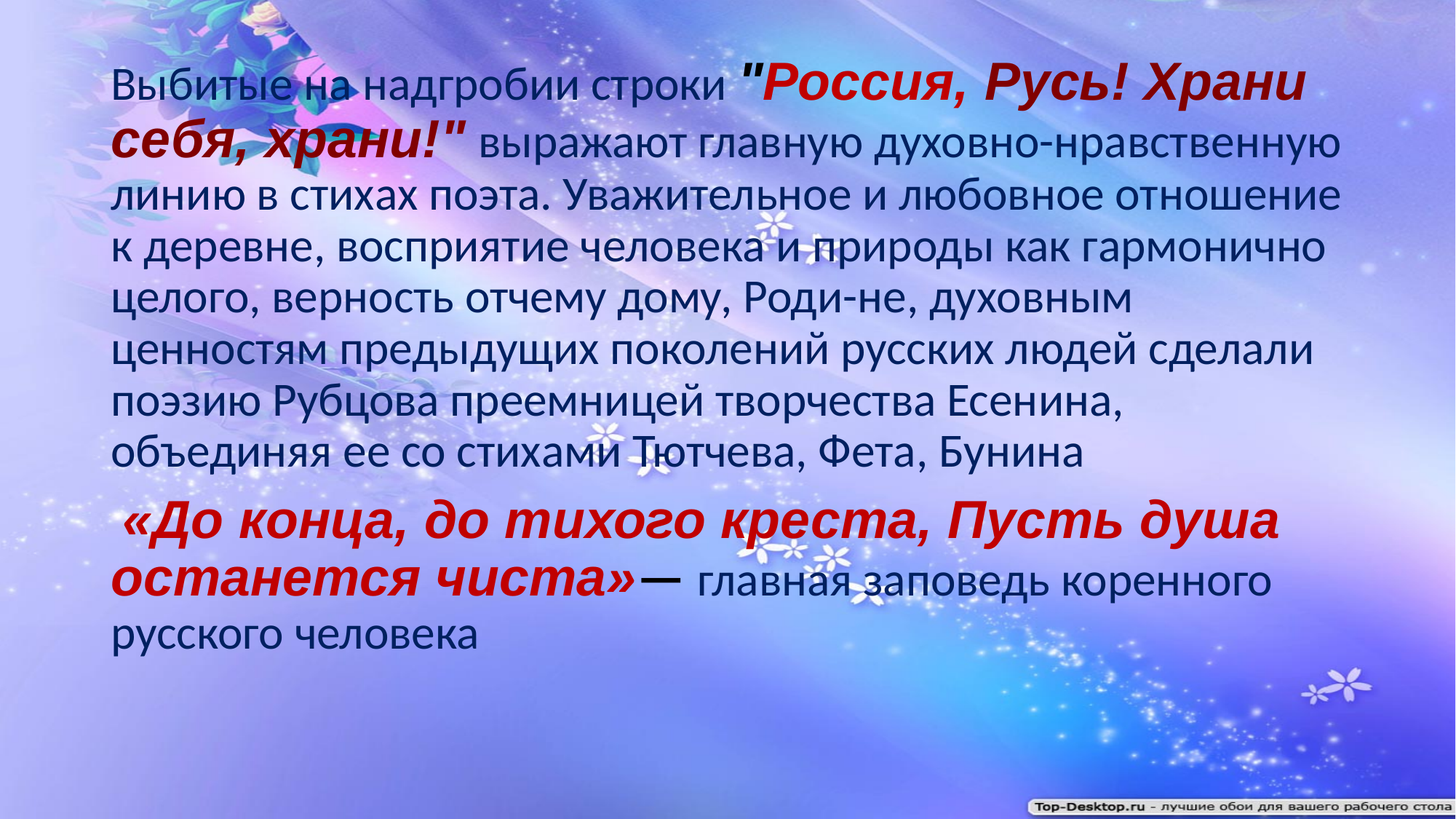

Выбитые на надгробии строки "Россия, Русь! Храни себя, храни!" выражают главную духовно-нравственную линию в стихах поэта. Уважительное и любовное отношение к деревне, восприятие человека и природы как гармонично целого, верность отчему дому, Роди-не, духовным ценностям предыдущих поколений русских людей сделали поэзию Рубцова преемницей творчества Есенина, объединяя ее со стихами Тютчева, Фета, Бунина
 «До конца, до тихого креста, Пусть душа останется чиста»— главная заповедь коренного русского человека